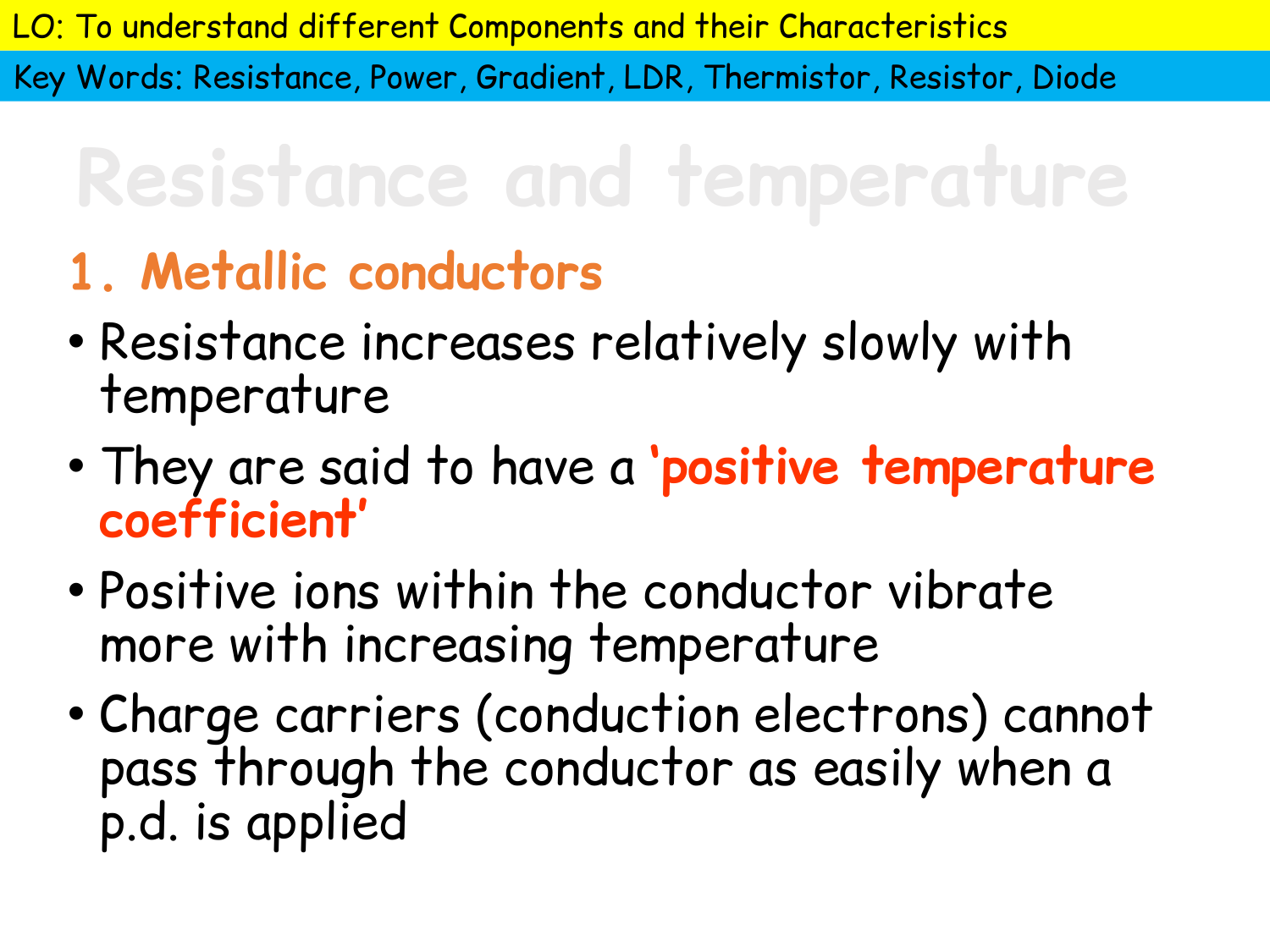

# Resistance and temperature
1. Metallic conductors
Resistance increases relatively slowly with temperature
They are said to have a ‘positive temperature coefficient’
Positive ions within the conductor vibrate more with increasing temperature
Charge carriers (conduction electrons) cannot pass through the conductor as easily when a p.d. is applied